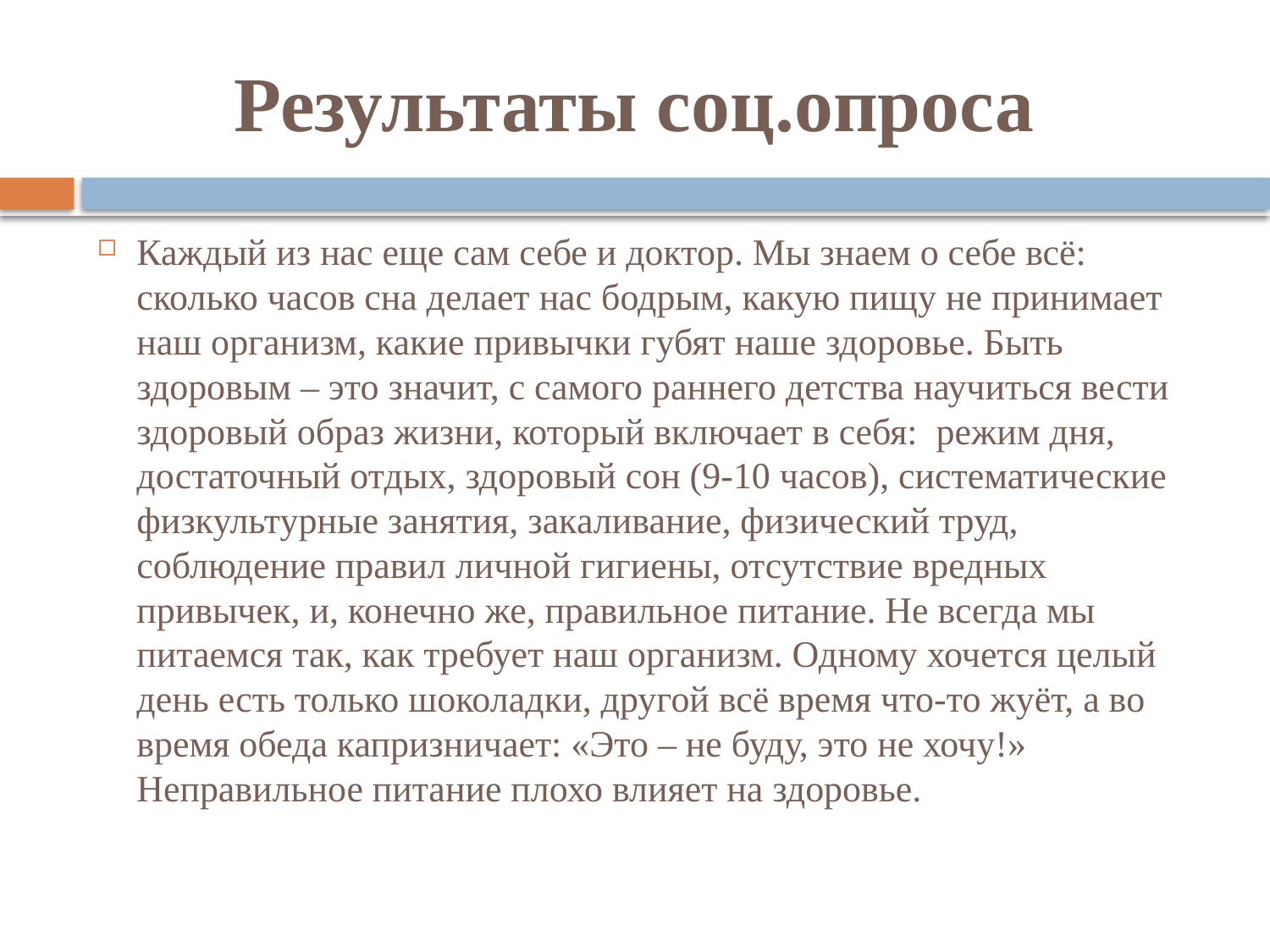

# Результаты соц.опроса
Каждый из нас еще сам себе и доктор. Мы знаем о себе всё: сколько часов сна делает нас бодрым, какую пищу не принимает наш организм, какие привычки губят наше здоровье. Быть здоровым – это значит, с самого раннего детства научиться вести здоровый образ жизни, который включает в себя:  режим дня, достаточный отдых, здоровый сон (9-10 часов), систематические физкультурные занятия, закаливание, физический труд, соблюдение правил личной гигиены, отсутствие вредных привычек, и, конечно же, правильное питание. Не всегда мы питаемся так, как требует наш организм. Одному хочется целый день есть только шоколадки, другой всё время что-то жуёт, а во время обеда капризничает: «Это – не буду, это не хочу!» Неправильное питание плохо влияет на здоровье.